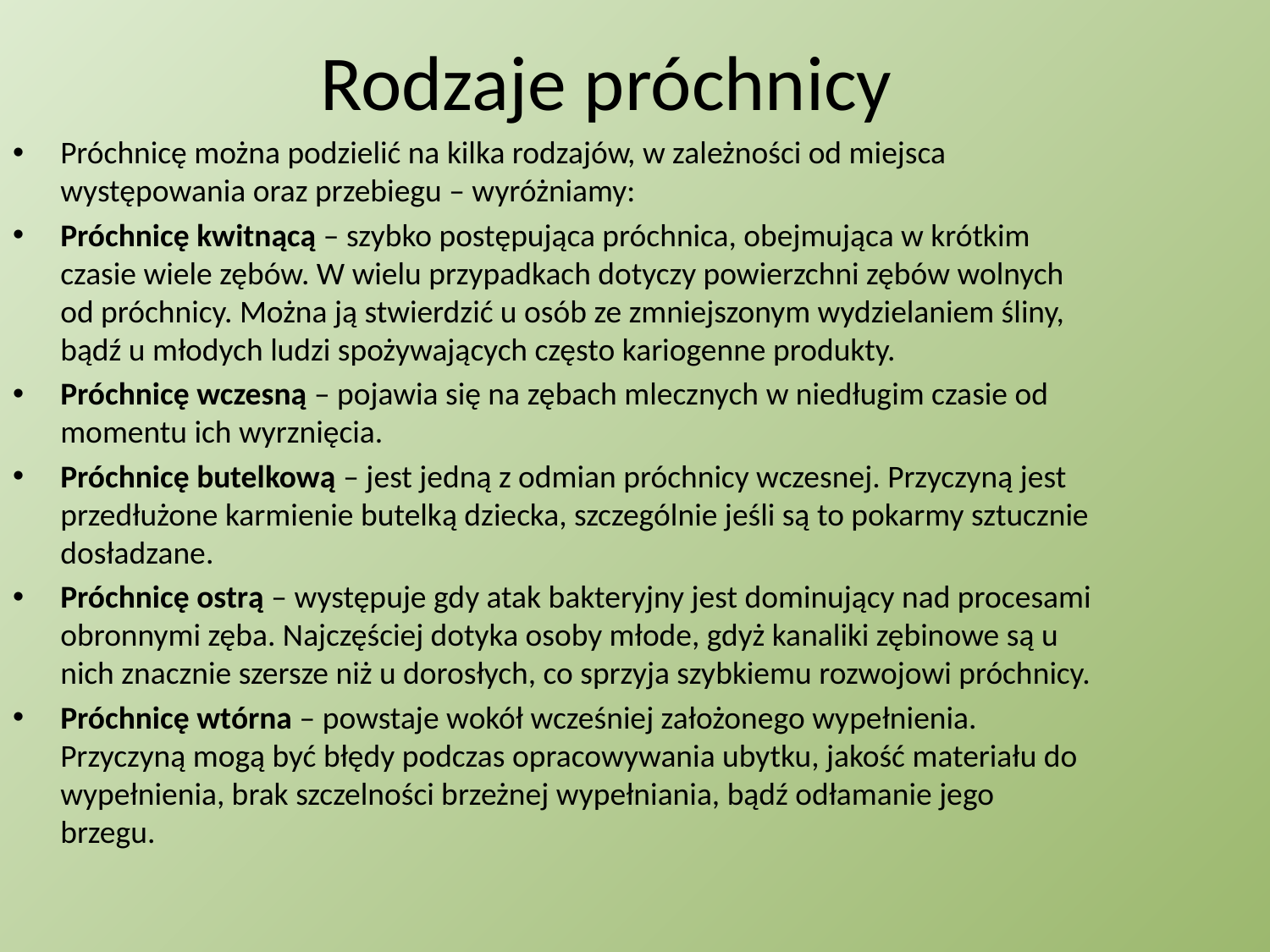

# Rodzaje próchnicy
Próchnicę można podzielić na kilka rodzajów, w zależności od miejsca występowania oraz przebiegu – wyróżniamy:
Próchnicę kwitnącą – szybko postępująca próchnica, obejmująca w krótkim czasie wiele zębów. W wielu przypadkach dotyczy powierzchni zębów wolnych od próchnicy. Można ją stwierdzić u osób ze zmniejszonym wydzielaniem śliny, bądź u młodych ludzi spożywających często kariogenne produkty.
Próchnicę wczesną – pojawia się na zębach mlecznych w niedługim czasie od momentu ich wyrznięcia.
Próchnicę butelkową – jest jedną z odmian próchnicy wczesnej. Przyczyną jest przedłużone karmienie butelką dziecka, szczególnie jeśli są to pokarmy sztucznie dosładzane.
Próchnicę ostrą – występuje gdy atak bakteryjny jest dominujący nad procesami obronnymi zęba. Najczęściej dotyka osoby młode, gdyż kanaliki zębinowe są u nich znacznie szersze niż u dorosłych, co sprzyja szybkiemu rozwojowi próchnicy.
Próchnicę wtórna – powstaje wokół wcześniej założonego wypełnienia. Przyczyną mogą być błędy podczas opracowywania ubytku, jakość materiału do wypełnienia, brak szczelności brzeżnej wypełniania, bądź odłamanie jego brzegu.